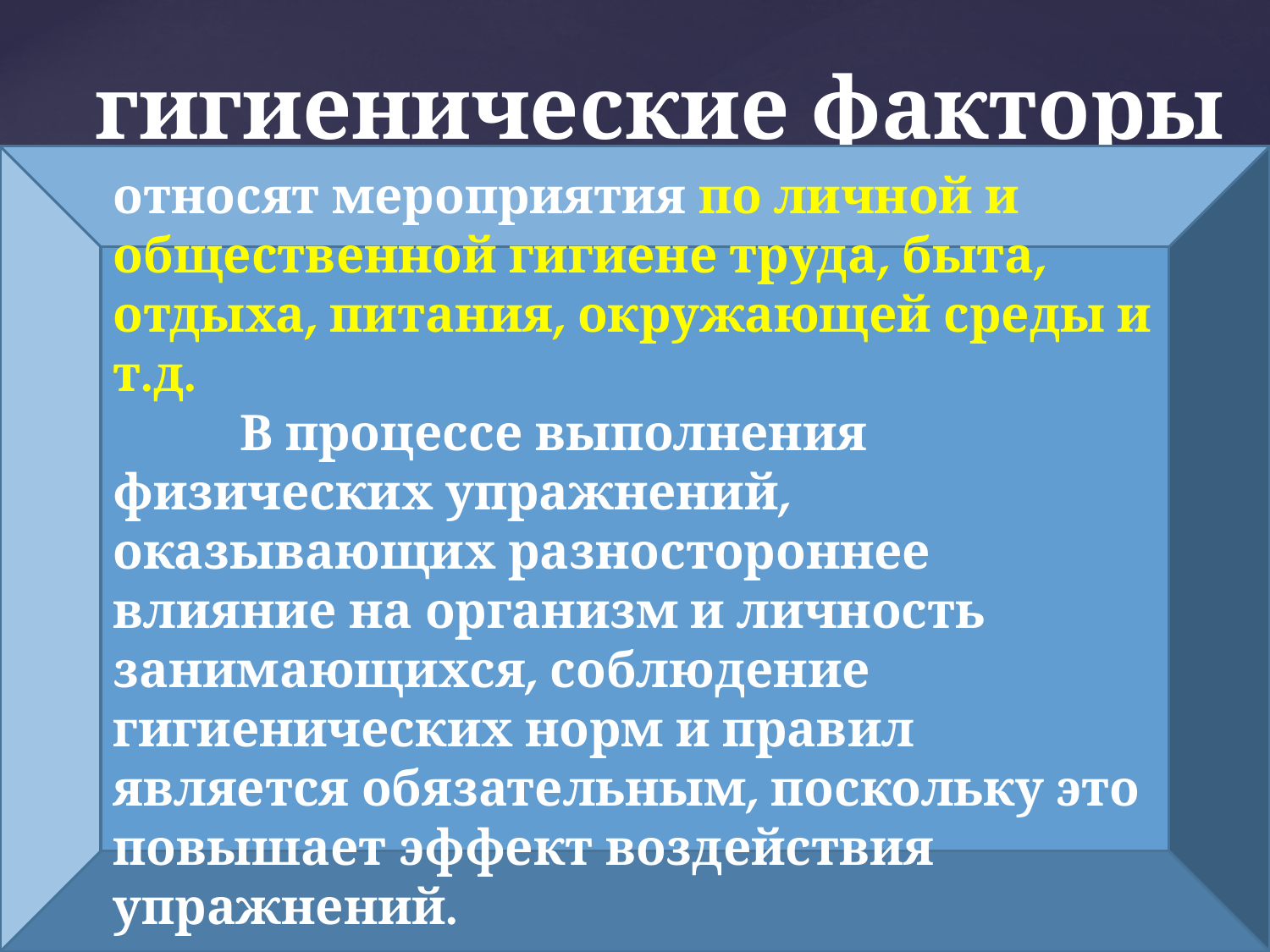

# гигиенические факторы
относят мероприятия по личной и общественной гигиене труда, быта, отдыха, питания, окружающей среды и т.д.
	В процессе выполнения физических упражнений, оказывающих разностороннее влияние на организм и личность занимающихся, соблюдение гигиенических норм и правил является обязательным, поскольку это повышает эффект воздействия упражнений.